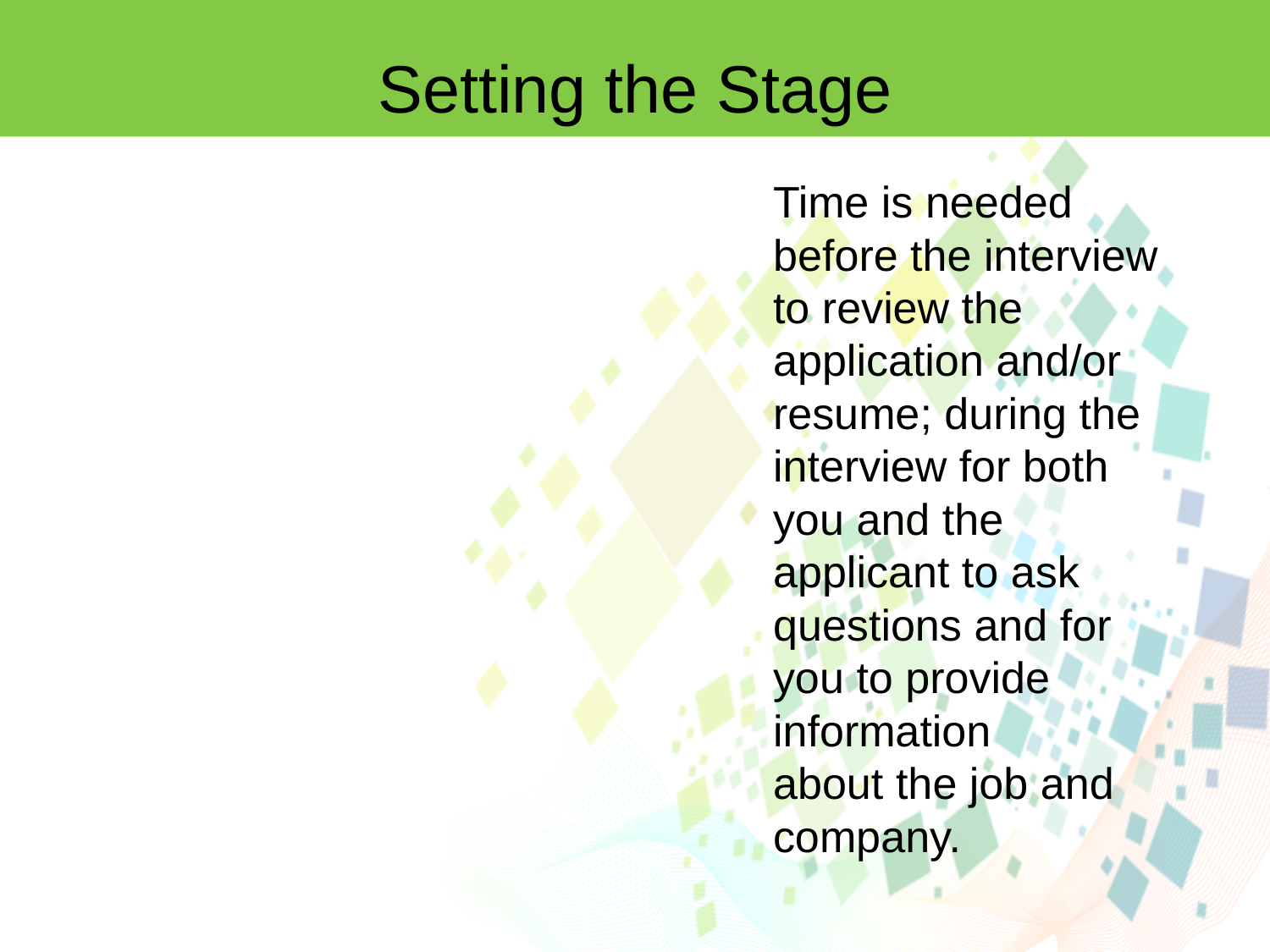

Setting the Stage
Time is needed
before the interview to review the application and/or resume; during the interview for both you and the applicant to ask questions and for you to provide information
about the job and company.